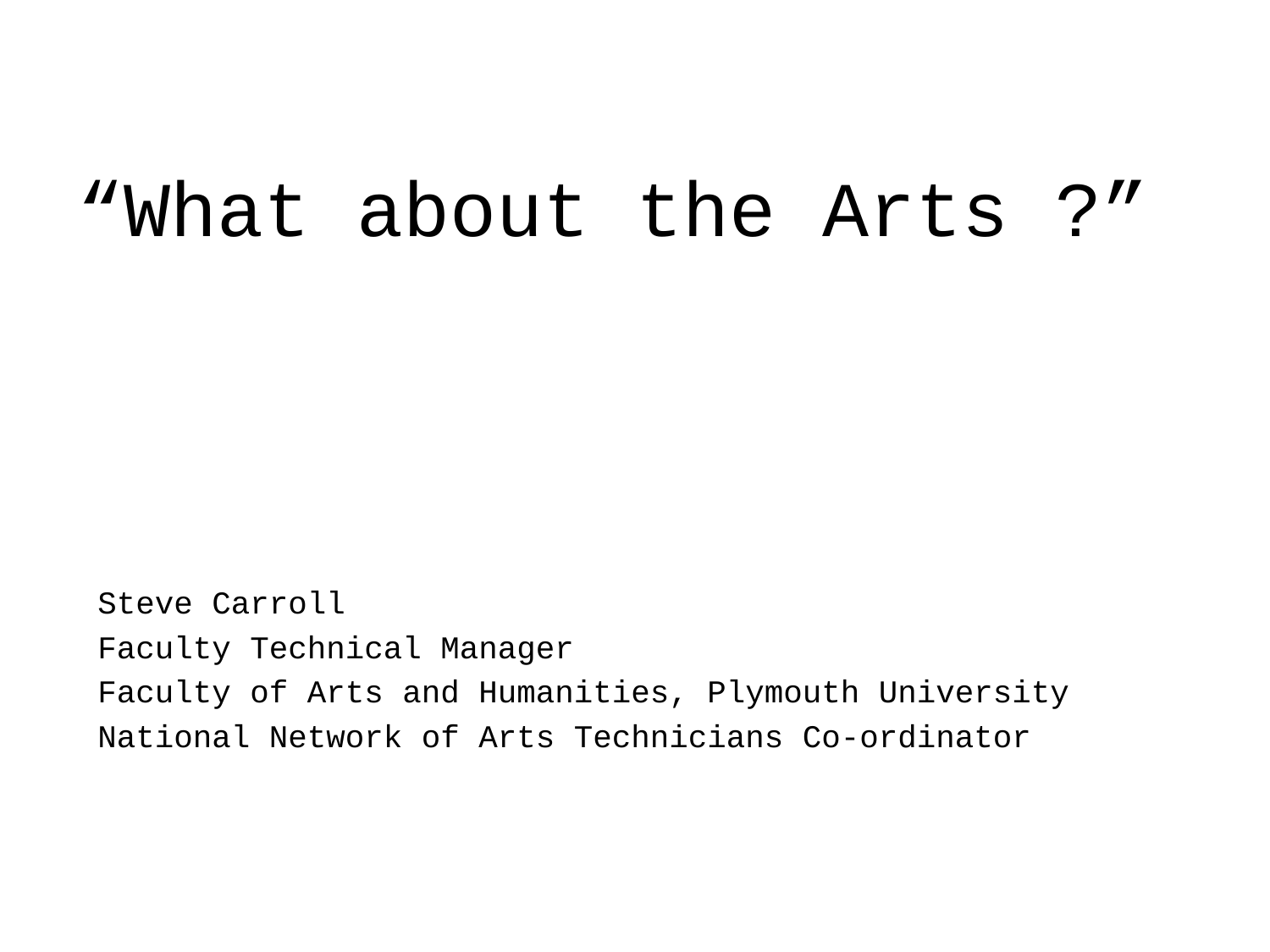

# “What about the Arts ?”
Steve Carroll
Faculty Technical Manager
Faculty of Arts and Humanities, Plymouth University
National Network of Arts Technicians Co-ordinator